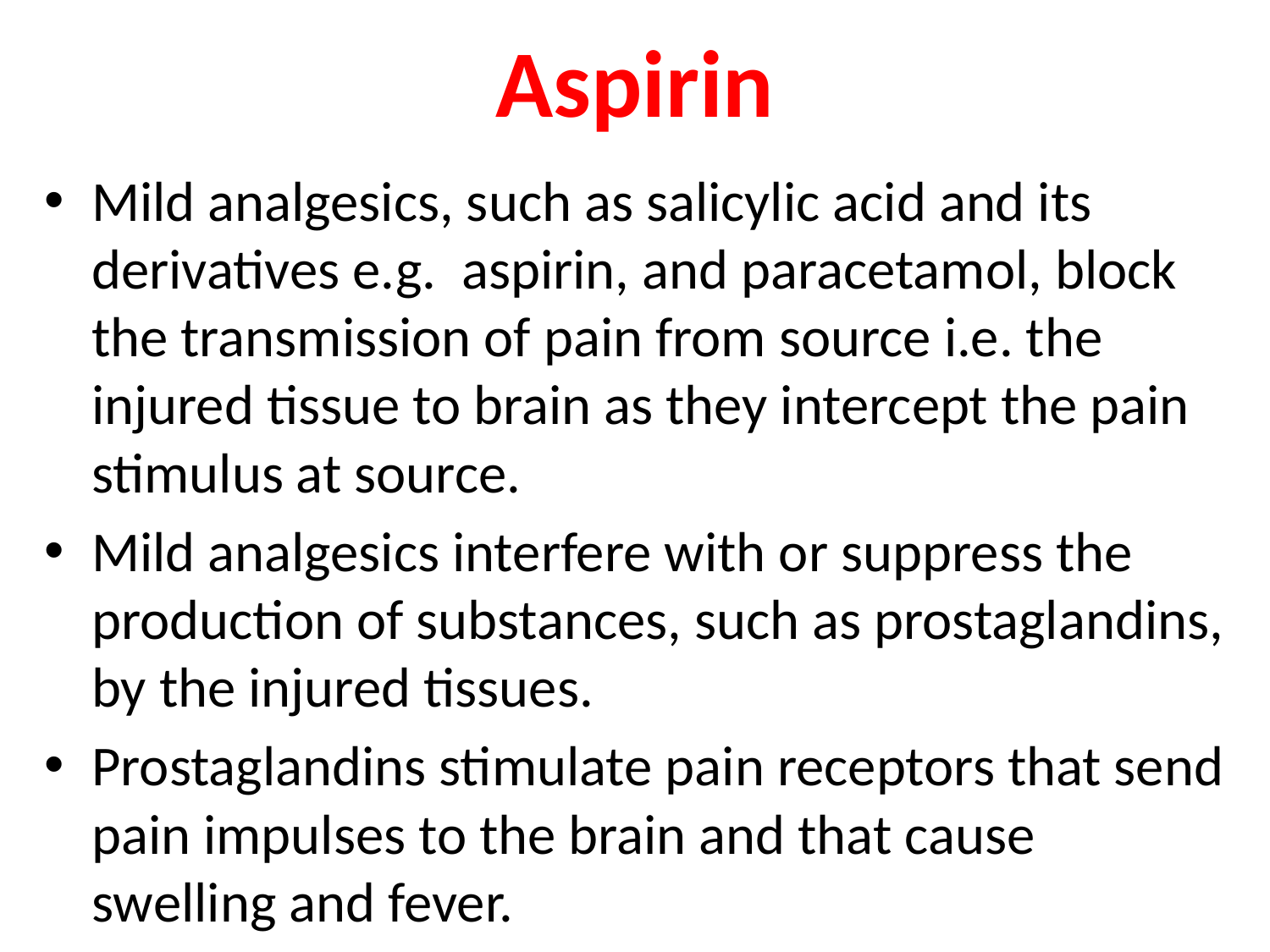

# Aspirin
Mild analgesics, such as salicylic acid and its derivatives e.g.  aspirin, and paracetamol, block the transmission of pain from source i.e. the injured tissue to brain as they intercept the pain stimulus at source.
Mild analgesics interfere with or suppress the production of substances, such as prostaglandins, by the injured tissues.
Prostaglandins stimulate pain receptors that send pain impulses to the brain and that cause swelling and fever.